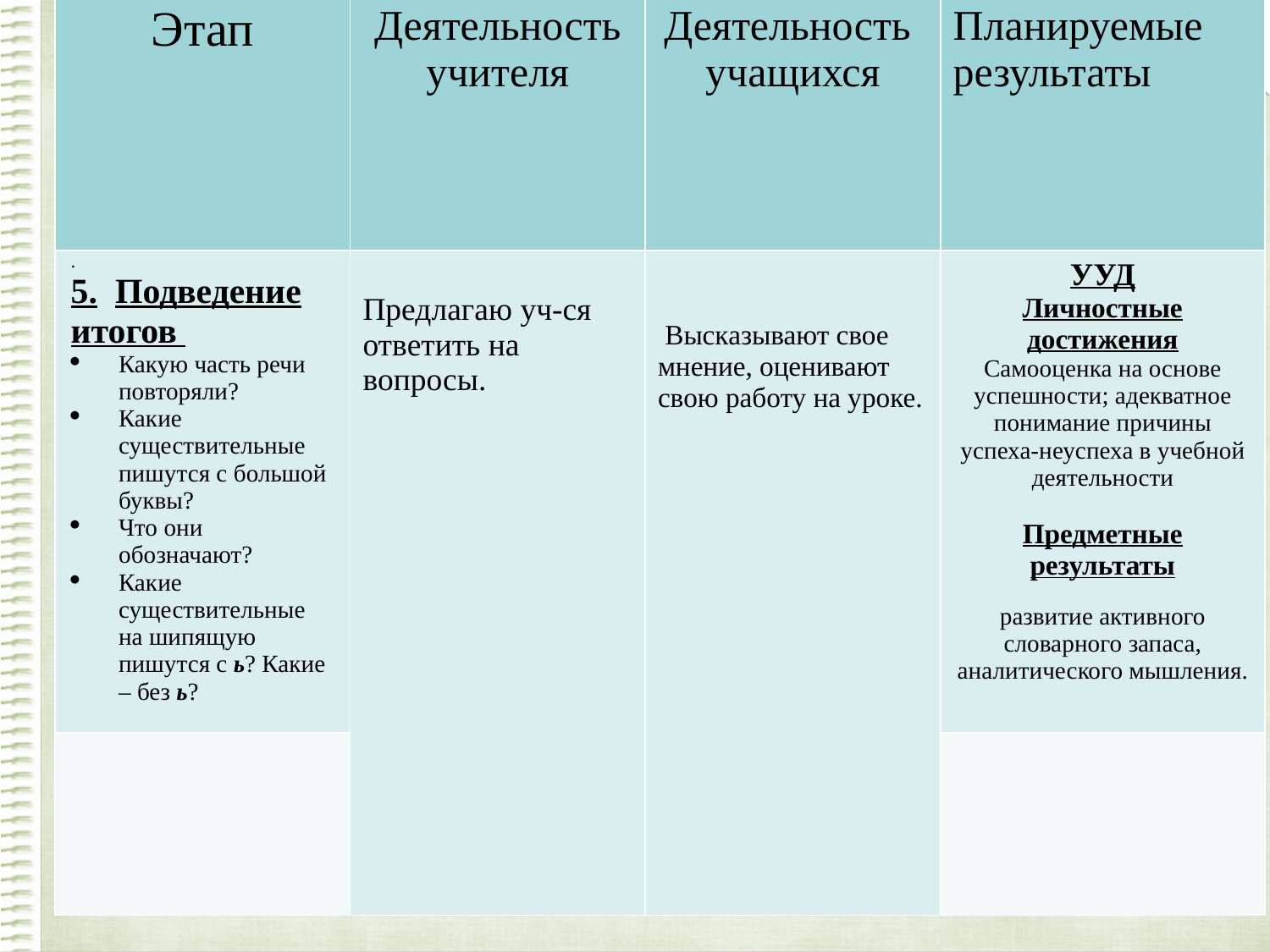

| Этап | Деятельность учителя | Деятельность учащихся | Планируемые результаты |
| --- | --- | --- | --- |
| . 5. Подведение итогов Какую часть речи повторяли? Какие существительные пишутся с большой буквы? Что они обозначают? Какие существительные на шипящую пишутся с ь? Какие – без ь? | Предлагаю уч-ся ответить на вопросы. | Высказывают свое мнение, оценивают свою работу на уроке. | УУД Личностные достижения Самооценка на основе успешности; адекватное понимание причины успеха-неуспеха в учебной деятельности Предметные результаты развитие активного словарного запаса, аналитического мышления. |
|  |  |  |  |